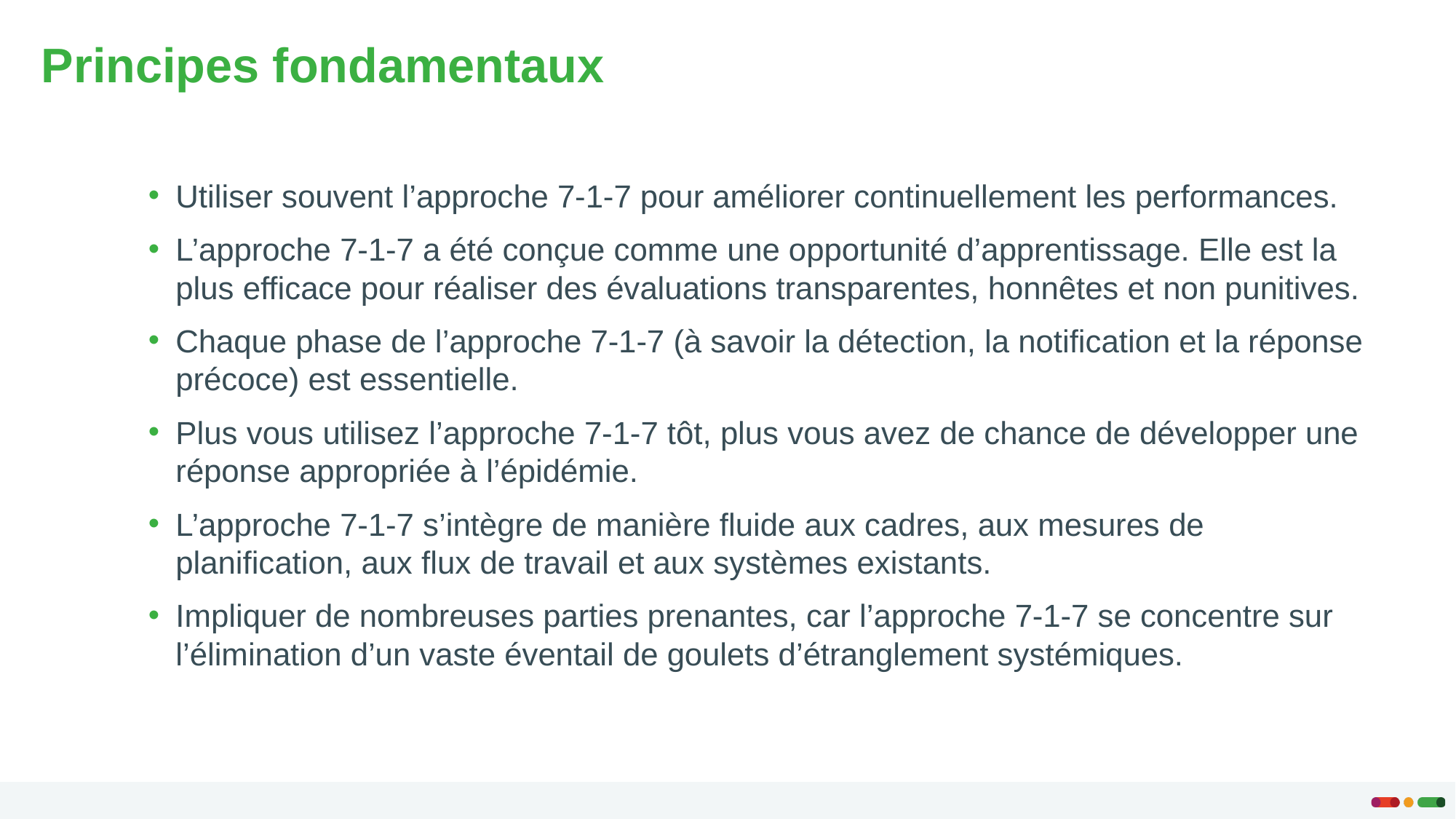

# Principes fondamentaux
Utiliser souvent l’approche 7-1-7 pour améliorer continuellement les performances.
L’approche 7-1-7 a été conçue comme une opportunité d’apprentissage. Elle est la plus efficace pour réaliser des évaluations transparentes, honnêtes et non punitives.
Chaque phase de l’approche 7-1-7 (à savoir la détection, la notification et la réponse précoce) est essentielle.
Plus vous utilisez l’approche 7-1-7 tôt, plus vous avez de chance de développer une réponse appropriée à l’épidémie.
L’approche 7-1-7 s’intègre de manière fluide aux cadres, aux mesures de planification, aux flux de travail et aux systèmes existants.
Impliquer de nombreuses parties prenantes, car l’approche 7-1-7 se concentre sur l’élimination d’un vaste éventail de goulets d’étranglement systémiques.